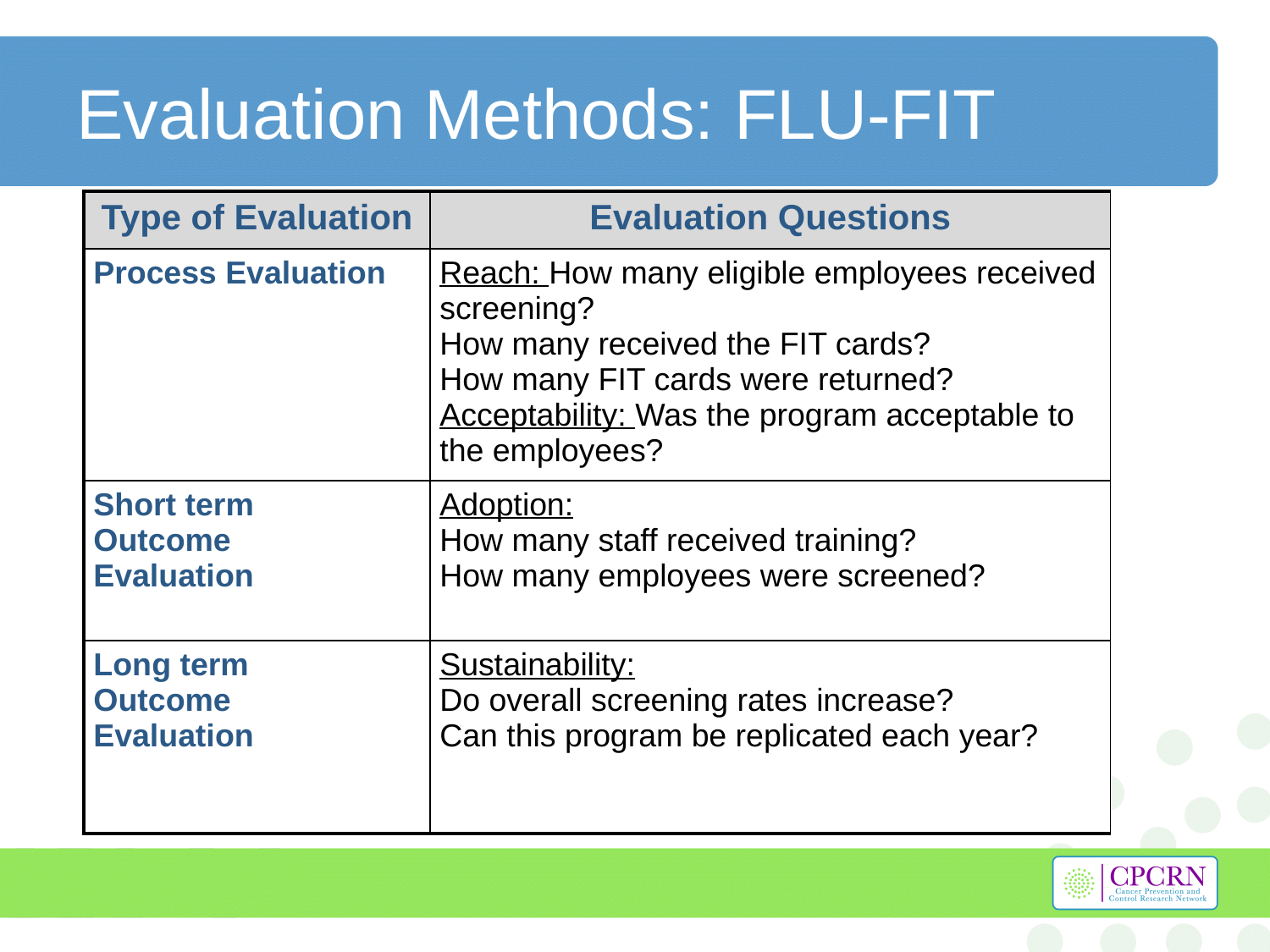

# Evaluation Methods: FLU-FIT
| Type of Evaluation | Evaluation Questions |
| --- | --- |
| Process Evaluation | Reach: How many eligible employees received screening? How many received the FIT cards? How many FIT cards were returned? Acceptability: Was the program acceptable to the employees? |
| Short term Outcome Evaluation | Adoption: How many staff received training? How many employees were screened? |
| Long term Outcome Evaluation | Sustainability: Do overall screening rates increase? Can this program be replicated each year? |